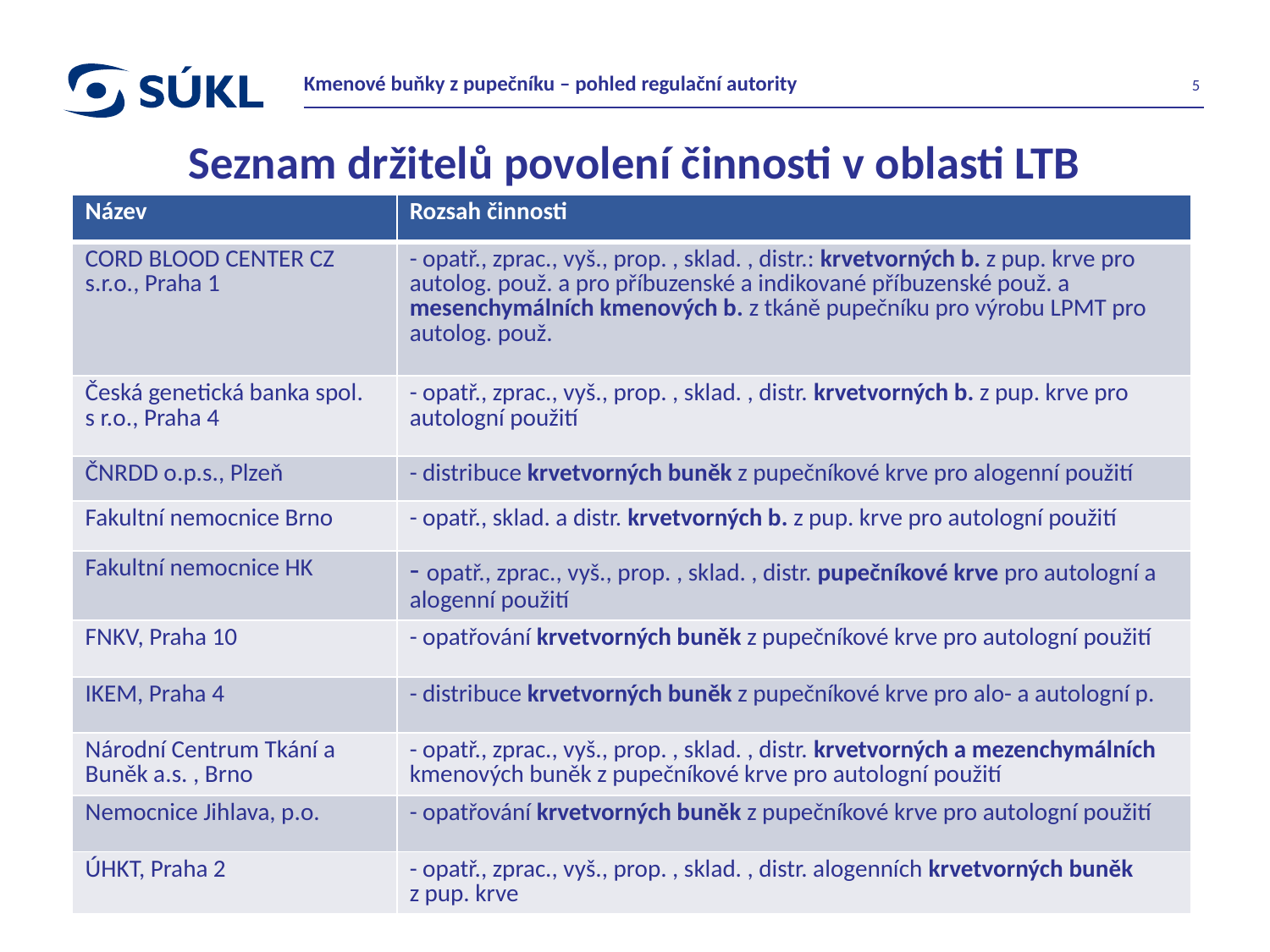

Kmenové buňky z pupečníku – pohled regulační autority

5
# Seznam držitelů povolení činnosti v oblasti LTB
| Název | Rozsah činnosti |
| --- | --- |
| CORD BLOOD CENTER CZ s.r.o., Praha 1 | - opatř., zprac., vyš., prop. , sklad. , distr.: krvetvorných b. z pup. krve pro autolog. použ. a pro příbuzenské a indikované příbuzenské použ. a mesenchymálních kmenových b. z tkáně pupečníku pro výrobu LPMT pro autolog. použ. |
| Česká genetická banka spol. s r.o., Praha 4 | - opatř., zprac., vyš., prop. , sklad. , distr. krvetvorných b. z pup. krve pro autologní použití |
| ČNRDD o.p.s., Plzeň | - distribuce krvetvorných buněk z pupečníkové krve pro alogenní použití |
| Fakultní nemocnice Brno | - opatř., sklad. a distr. krvetvorných b. z pup. krve pro autologní použití |
| Fakultní nemocnice HK | - opatř., zprac., vyš., prop. , sklad. , distr. pupečníkové krve pro autologní a alogenní použití |
| FNKV, Praha 10 | - opatřování krvetvorných buněk z pupečníkové krve pro autologní použití |
| IKEM, Praha 4 | - distribuce krvetvorných buněk z pupečníkové krve pro alo- a autologní p. |
| Národní Centrum Tkání a Buněk a.s. , Brno | - opatř., zprac., vyš., prop. , sklad. , distr. krvetvorných a mezenchymálních kmenových buněk z pupečníkové krve pro autologní použití |
| Nemocnice Jihlava, p.o. | - opatřování krvetvorných buněk z pupečníkové krve pro autologní použití |
| ÚHKT, Praha 2 | - opatř., zprac., vyš., prop. , sklad. , distr. alogenních krvetvorných buněk z pup. krve |
© 2012  STÁTNÍ ÚSTAV PRO KONTROLU LÉČIV
23. 2. 2017